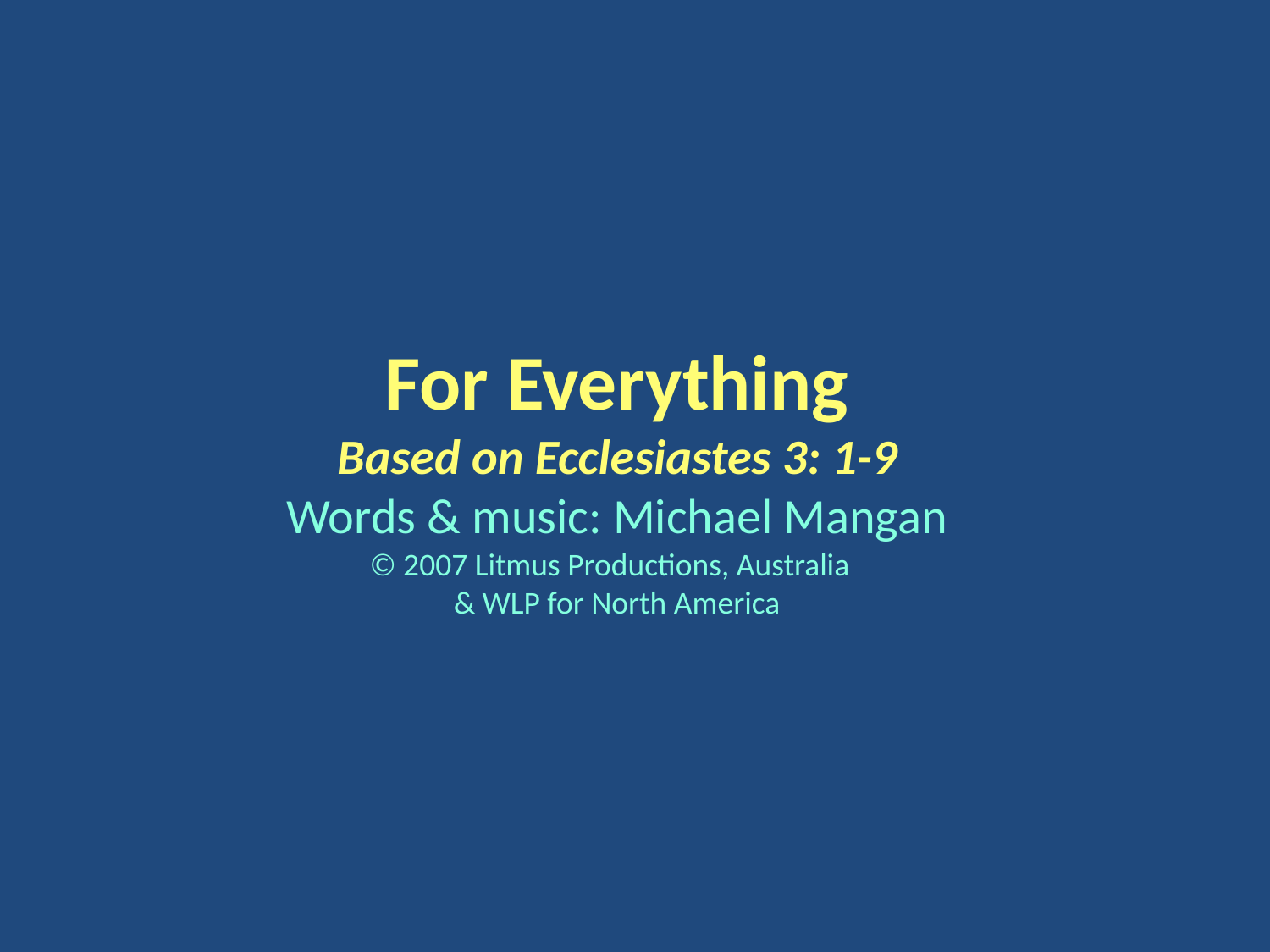

For Everything
Based on Ecclesiastes 3: 1-9
Words & music: Michael Mangan
© 2007 Litmus Productions, Australia
& WLP for North America